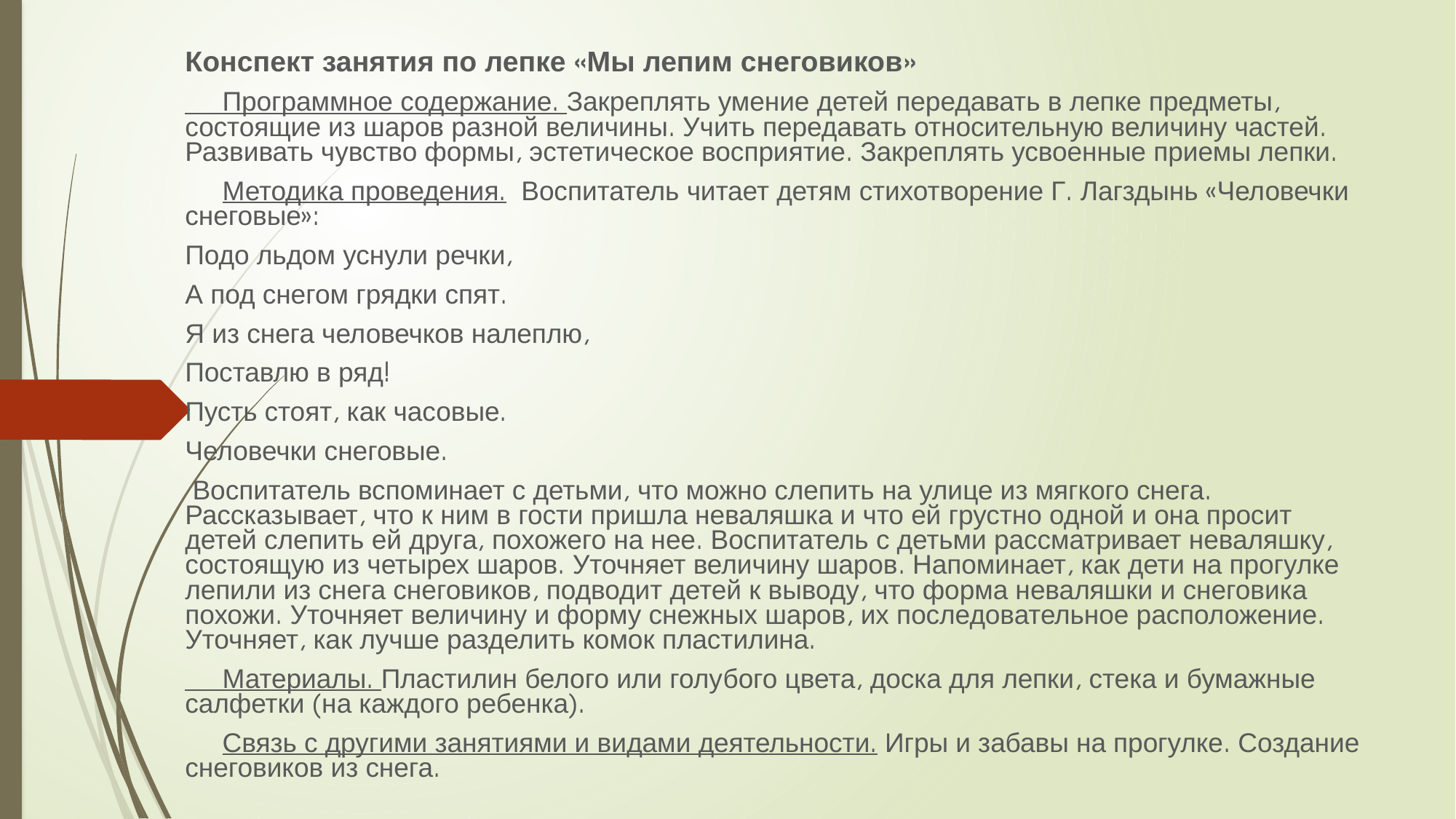

Конспект занятия по лепке «Мы лепим снеговиков»
     Программное содержание. Закреплять умение детей передавать в лепке предметы, состоящие из шаров разной величины. Учить передавать относительную величину частей. Развивать чувство формы, эстетическое восприятие. Закреплять усвоенные приемы лепки.
     Методика проведения.  Воспитатель читает детям стихотворение Г. Лагздынь «Человечки снеговые»:
Подо льдом уснули речки,
А под снегом грядки спят.
Я из снега человечков налеплю,
Поставлю в ряд!
Пусть стоят, как часовые.
Человечки снеговые.
 Воспитатель вспоминает с детьми, что можно слепить на улице из мягкого снега. Рассказывает, что к ним в гости пришла неваляшка и что ей грустно одной и она просит детей слепить ей друга, похожего на нее. Воспитатель с детьми рассматривает неваляшку, состоящую из четырех шаров. Уточняет величину шаров. Напоминает, как дети на прогулке лепили из снега снеговиков, подводит детей к выводу, что форма неваляшки и снеговика похожи. Уточняет величину и форму снежных шаров, их последовательное расположение. Уточняет, как лучше разделить комок пластилина.
     Материалы. Пластилин белого или голубого цвета, доска для лепки, стека и бумажные салфетки (на каждого ребенка).
     Связь с другими занятиями и видами деятельности. Игры и забавы на прогулке. Создание снеговиков из снега.